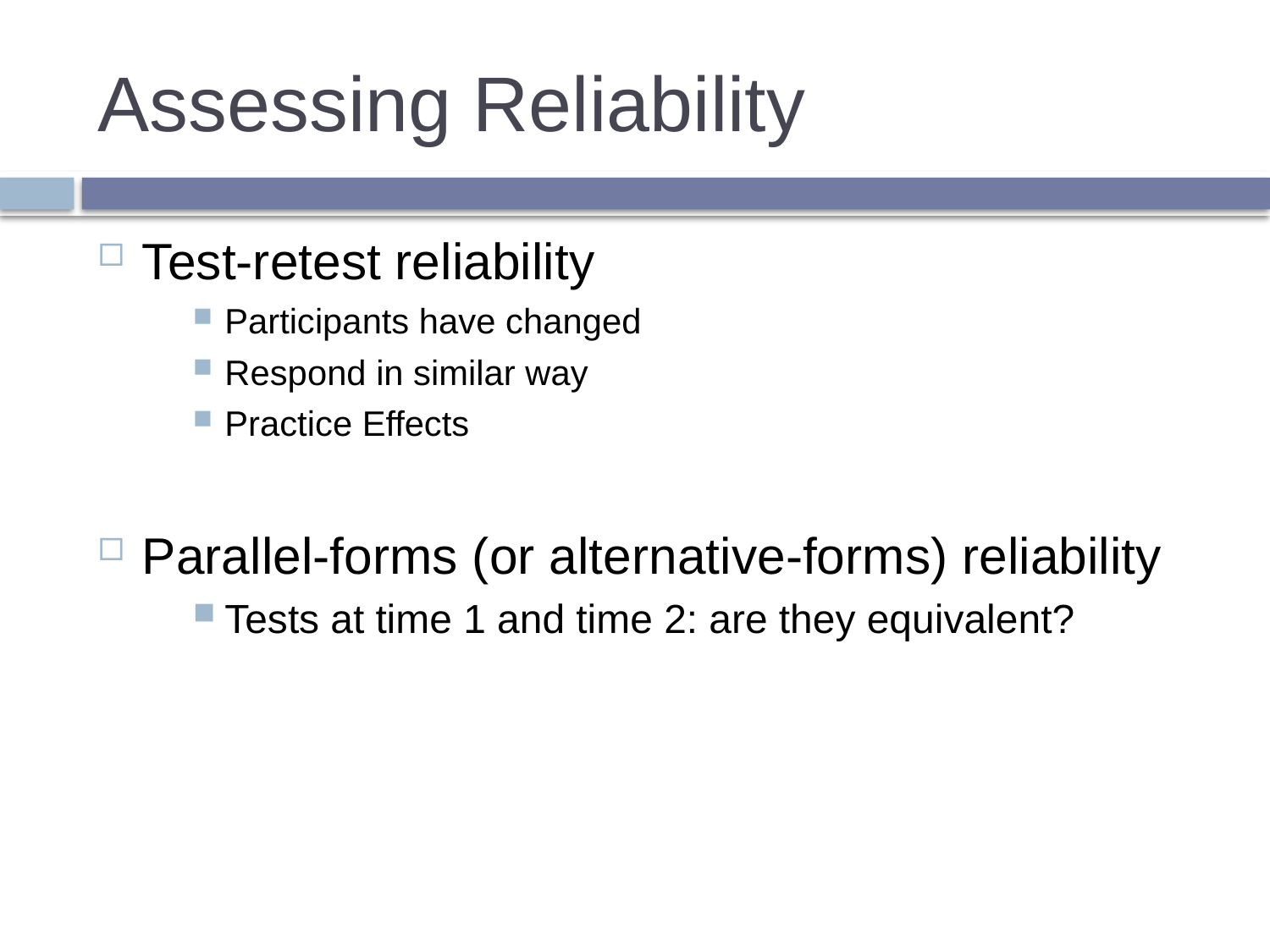

# Assessing Reliability
Test-retest reliability
Participants have changed
Respond in similar way
Practice Effects

Parallel-forms (or alternative-forms) reliability
Tests at time 1 and time 2: are they equivalent?